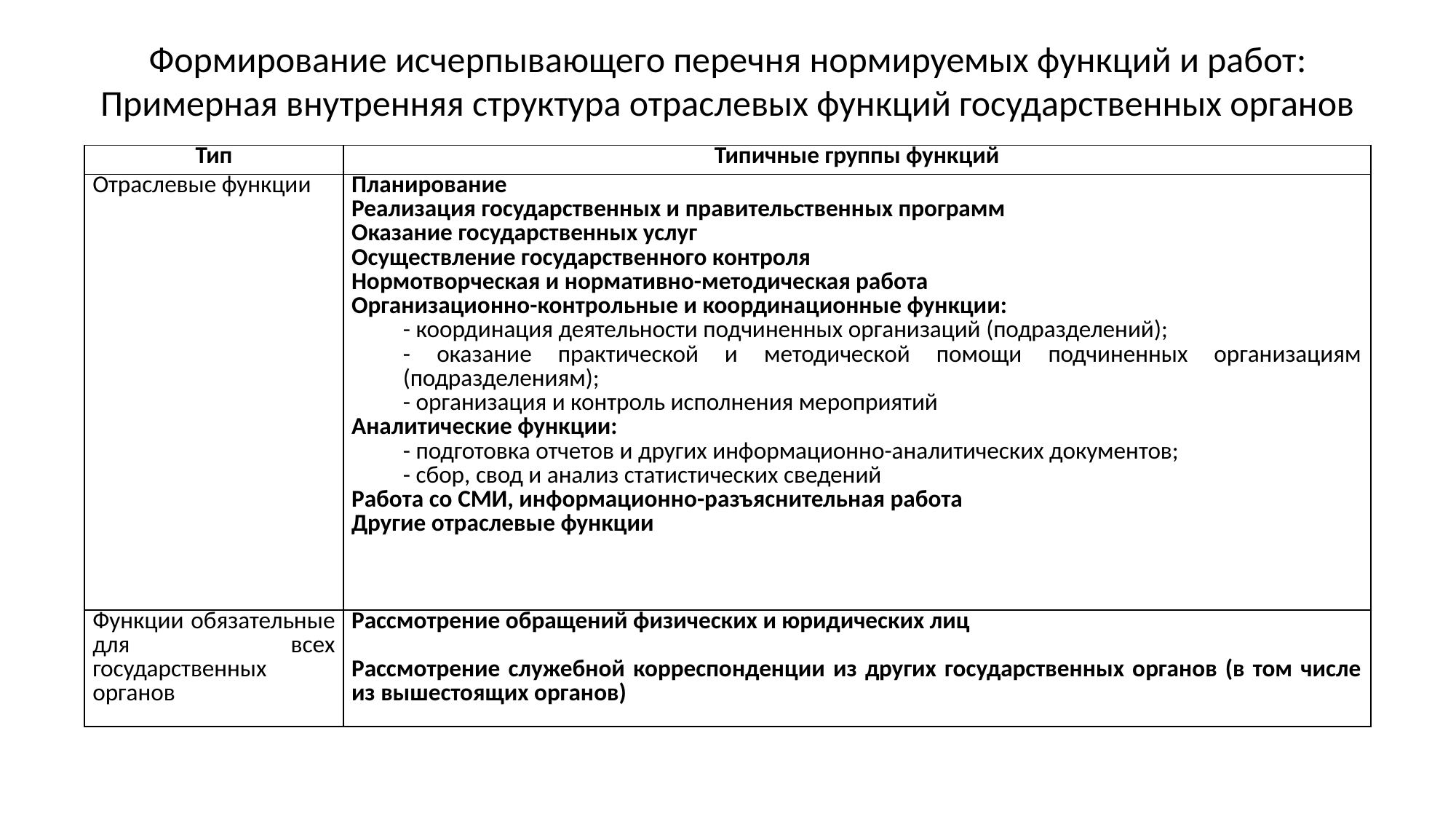

Формирование исчерпывающего перечня нормируемых функций и работ:
Примерная внутренняя структура отраслевых функций государственных органов
| Тип | Типичные группы функций |
| --- | --- |
| Отраслевые функции | Планирование Реализация государственных и правительственных программ Оказание государственных услуг Осуществление государственного контроля Нормотворческая и нормативно-методическая работа Организационно-контрольные и координационные функции: - координация деятельности подчиненных организаций (подразделений); - оказание практической и методической помощи подчиненных организациям (подразделениям); - организация и контроль исполнения мероприятий Аналитические функции: - подготовка отчетов и других информационно-аналитических документов; - сбор, свод и анализ статистических сведений Работа со СМИ, информационно-разъяснительная работа Другие отраслевые функции |
| Функции обязательные для всех государственных органов | Рассмотрение обращений физических и юридических лиц Рассмотрение служебной корреспонденции из других государственных органов (в том числе из вышестоящих органов) |